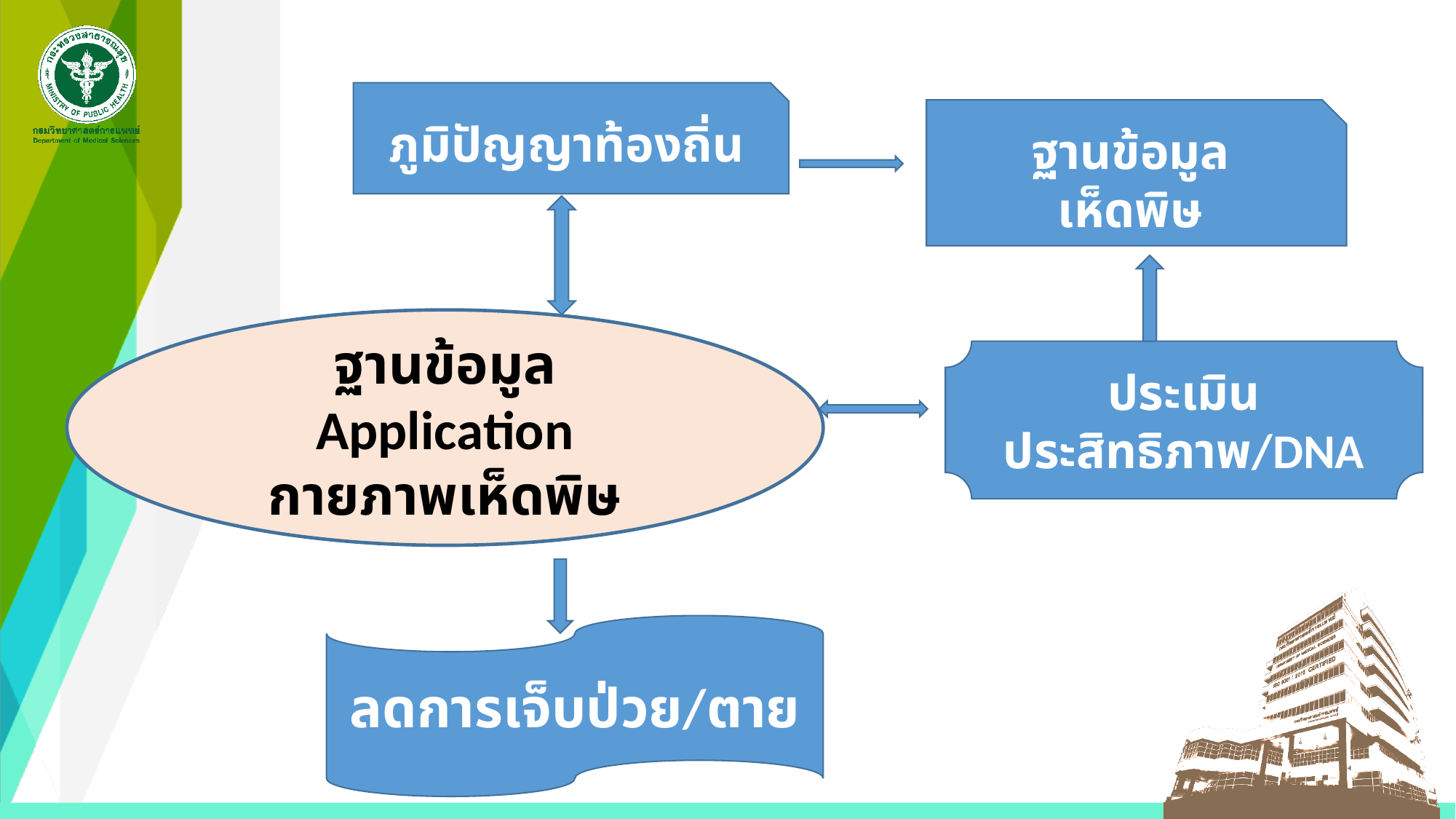

ภูมิปัญญาท้องถิ่น
ฐานข้อมูล
เห็ดพิษ

ฐานข้อมูล
Application
กายภาพเห็ดพิษ
ประเมินประสิทธิภาพ/DNA

ลดการเจ็บป่วย/ตาย